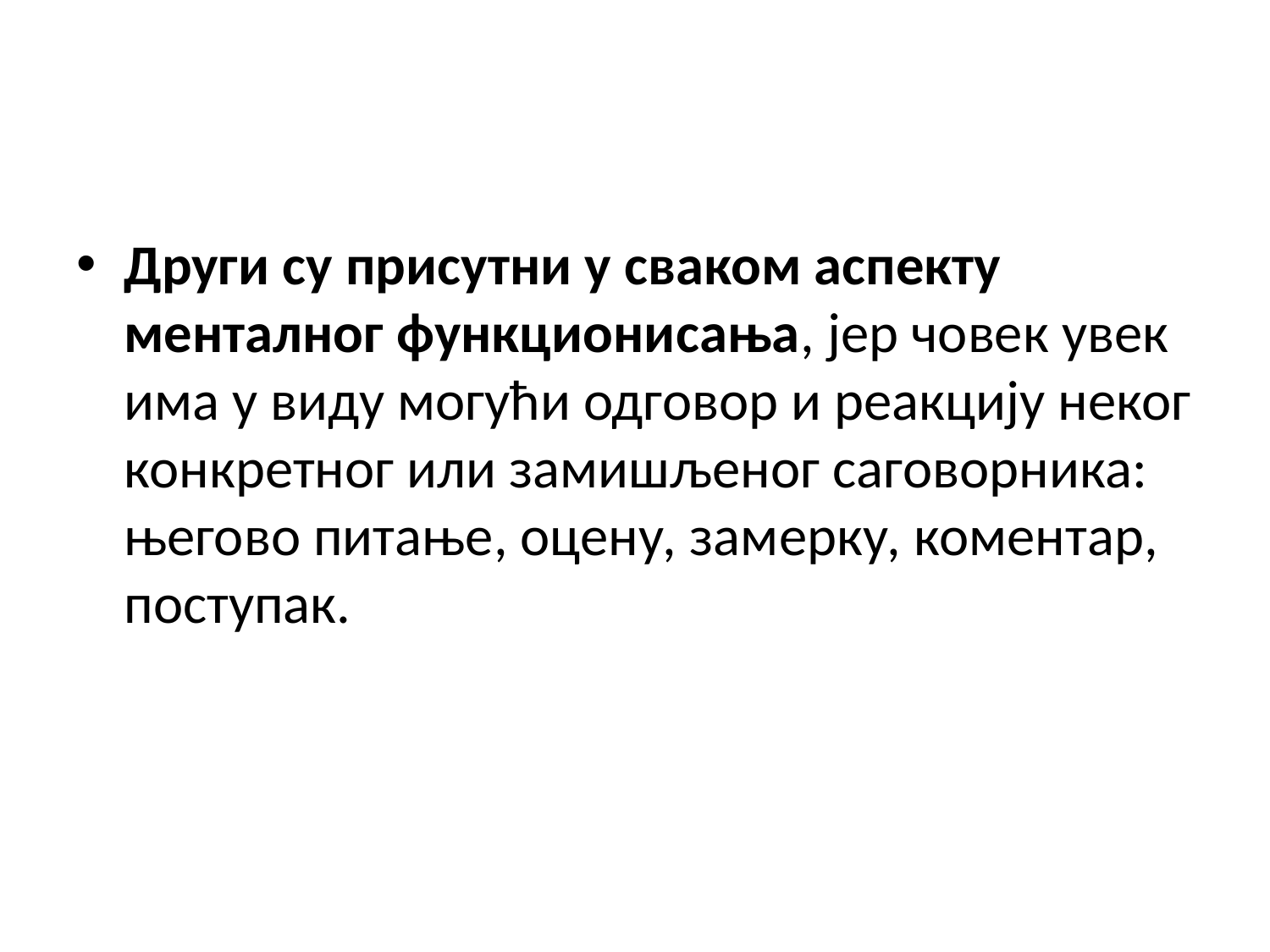

Други су присутни у сваком аспекту менталног функционисања, јер човек увек има у виду могући одговор и реакцију неког конкретног или замишљеног саговорника: његово питање, оцену, замерку, коментар, поступак.